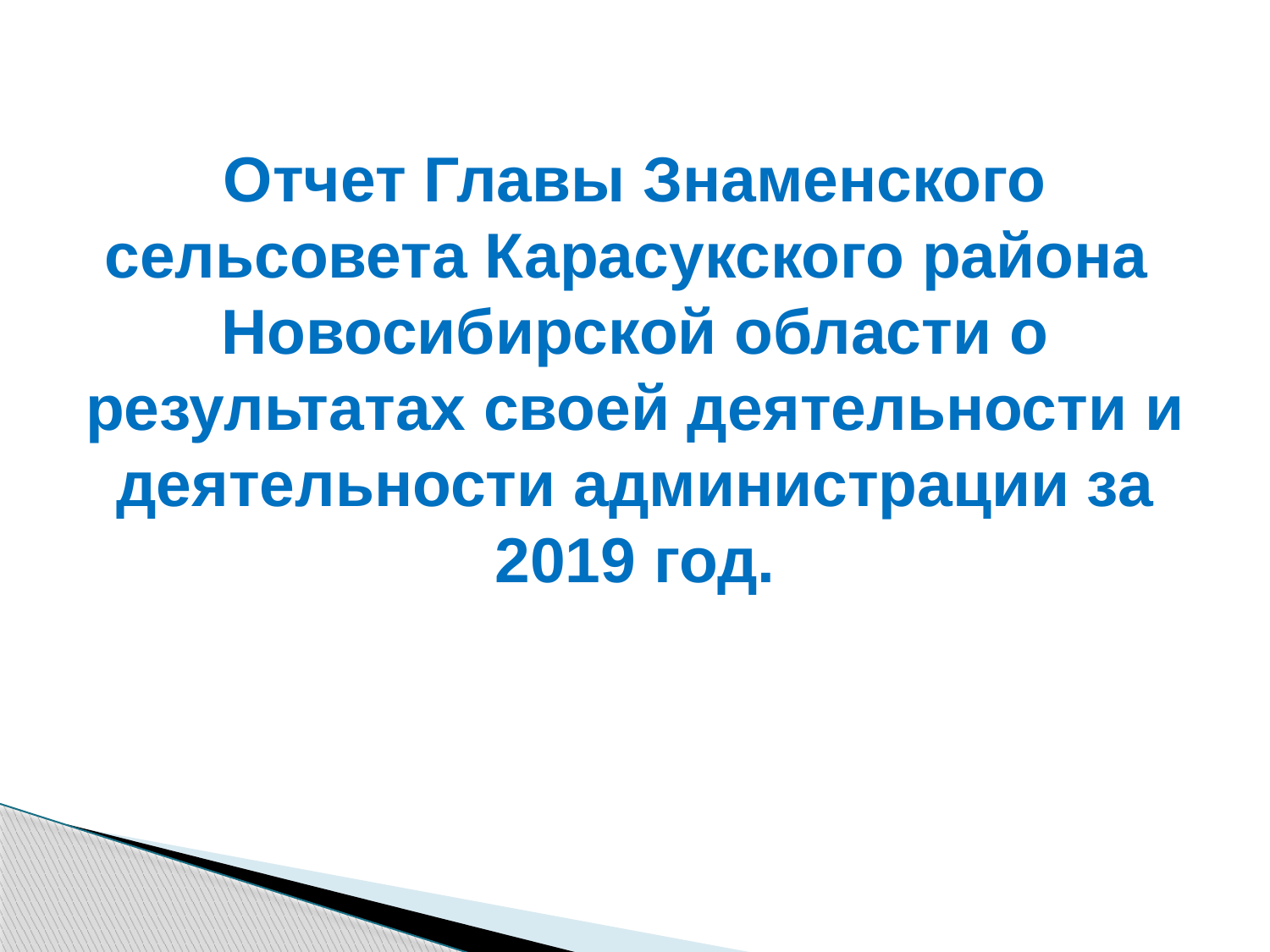

Отчет Главы Знаменского сельсовета Карасукского района  Новосибирской области о результатах своей деятельности и деятельности администрации за 2019 год.